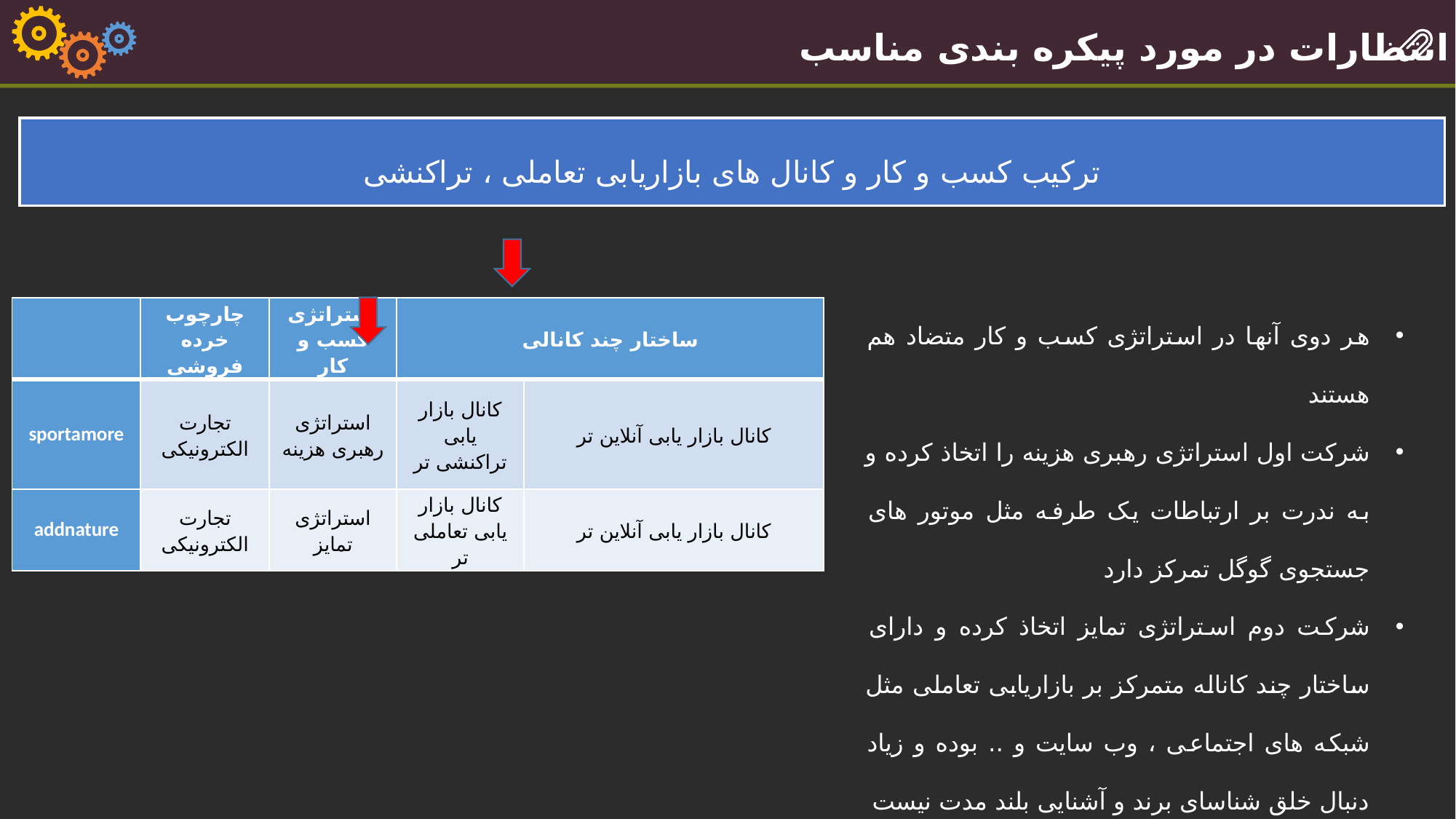

انتظارات در مورد پیکره بندی مناسب

ترکیب کسب و کار و کانال های بازاریابی تعاملی ، تراکنشی

هر دوی آنها در استراتژی کسب و کار متضاد هم هستند
شرکت اول استراتژی رهبری هزینه را اتخاذ کرده و به ندرت بر ارتباطات یک طرفه مثل موتور های جستجوی گوگل تمرکز دارد
شرکت دوم استراتژی تمایز اتخاذ کرده و دارای ساختار چند کاناله متمرکز بر بازاریابی تعاملی مثل شبکه های اجتماعی ، وب سایت و .. بوده و زیاد دنبال خلق شناسای برند و آشنایی بلند مدت نیست

|  | چارچوب خرده فروشی | استراتژی کسب و کار | ساختار چند کانالی |  |
| --- | --- | --- | --- | --- |
| sportamore | تجارت الکترونیکی | استراتژی رهبری هزینه | کانال بازار یابی تراکنشی تر | کانال بازار یابی آنلاین تر |
| addnature | تجارت الکترونیکی | استراتژی تمایز | کانال بازار یابی تعاملی تر | کانال بازار یابی آنلاین تر |